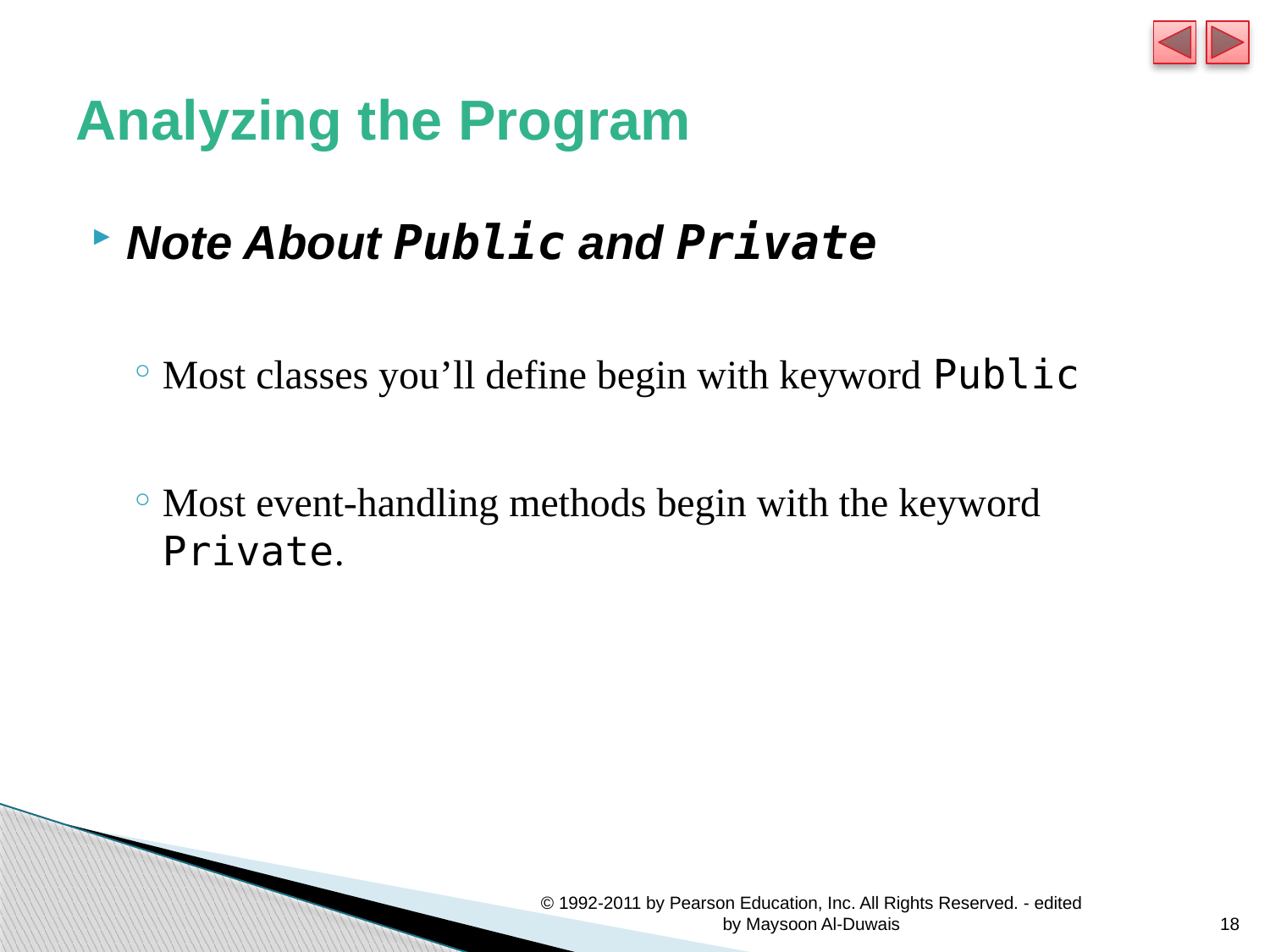

# Analyzing the Program
Note About Public and Private

Most classes you’ll define begin with keyword Public

Most event-handling methods begin with the keyword Private.

© 1992-2011 by Pearson Education, Inc. All Rights Reserved. - edited by Maysoon Al-Duwais
18